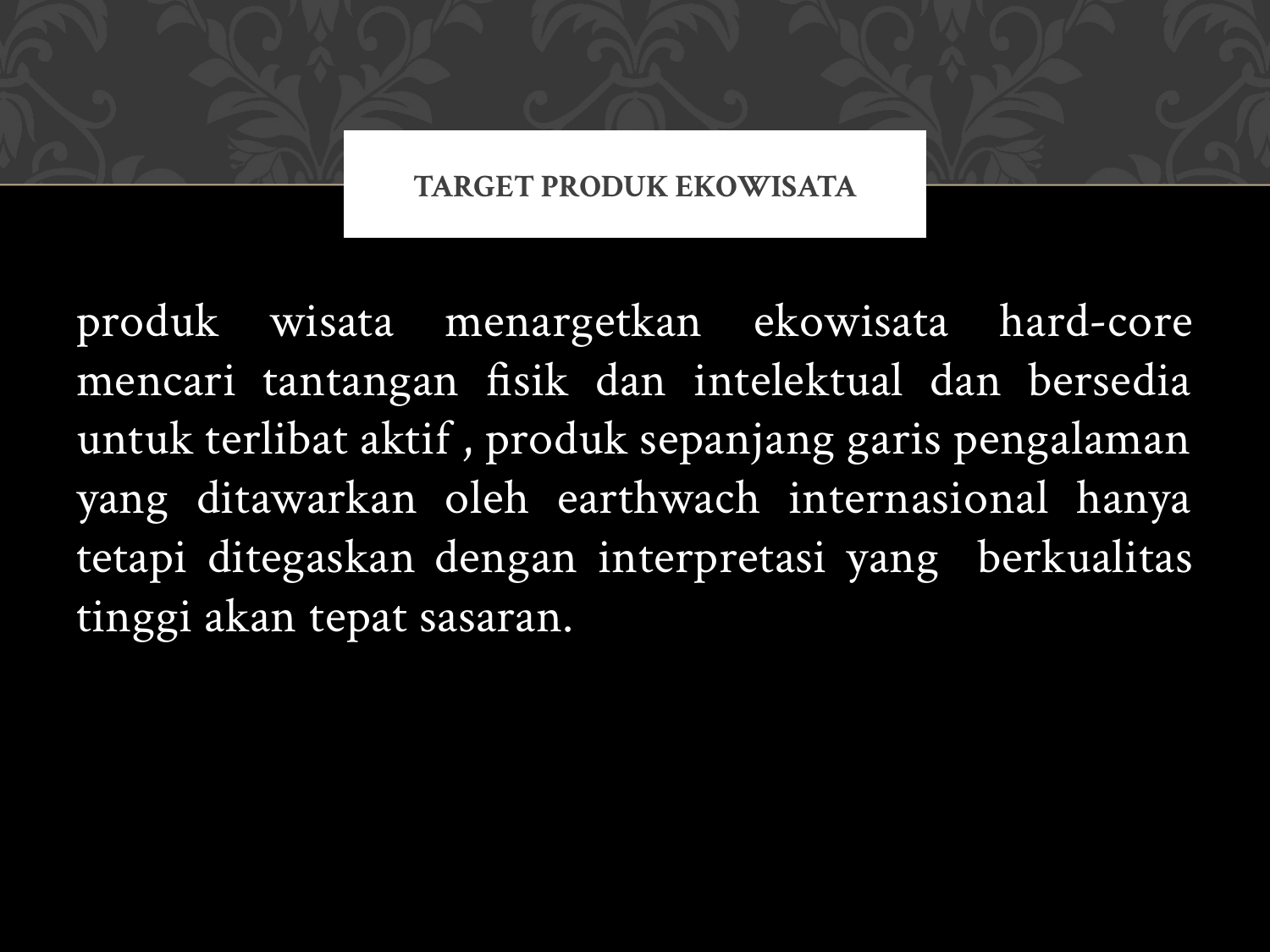

# Target produk ekowisata
produk wisata menargetkan ekowisata hard-core mencari tantangan fisik dan intelektual dan bersedia untuk terlibat aktif , produk sepanjang garis pengalaman yang ditawarkan oleh earthwach internasional hanya tetapi ditegaskan dengan interpretasi yang  berkualitas tinggi akan tepat sasaran.